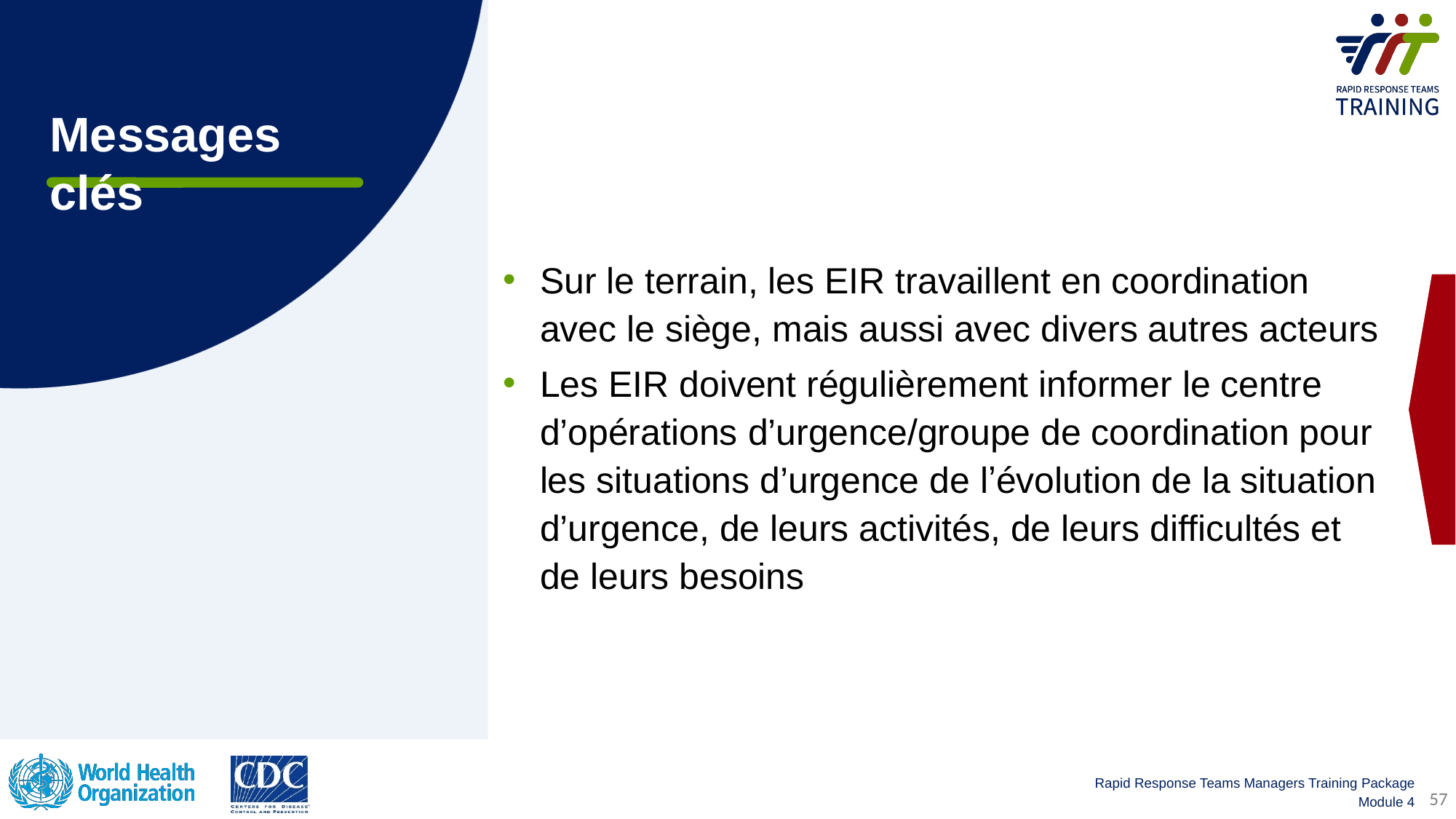

Messages clés

Sur le terrain, les EIR travaillent en coordination avec le siège, mais aussi avec divers autres acteurs
Les EIR doivent régulièrement informer le centre d’opérations d’urgence/groupe de coordination pour les situations d’urgence de lʼévolution de la situation d’urgence, de leurs activités, de leurs difficultés et de leurs besoins

57